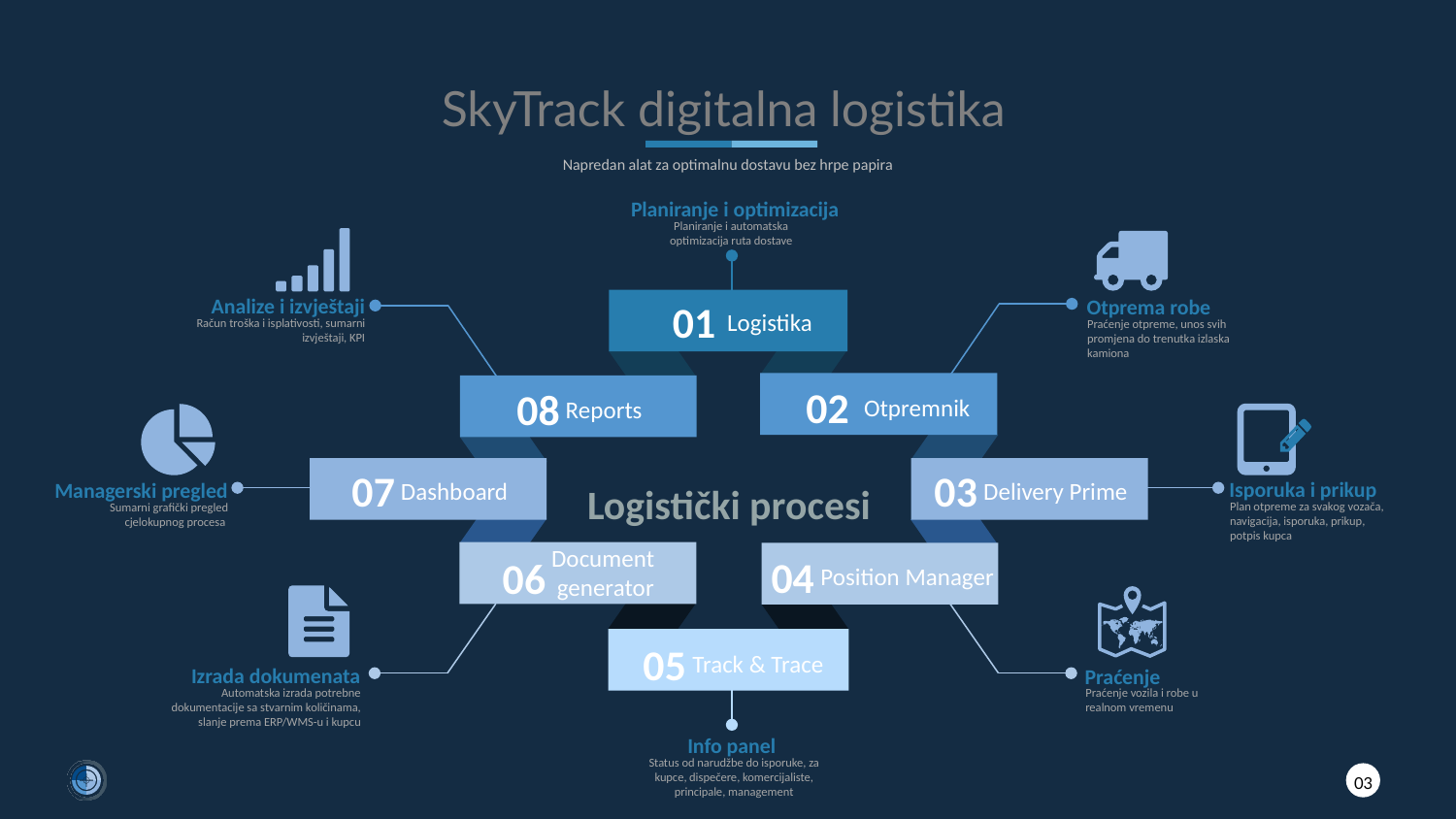

SkyTrack digitalna logistika

Napredan alat za optimalnu dostavu bez hrpe papira
Planiranje i optimizacija
Planiranje i automatska optimizacija ruta dostave

Analize i izvještaji
Račun troška i isplativosti, sumarni izvještaji, KPI
Otprema robe
Praćenje otpreme, unos svih promjena do trenutka izlaska kamiona

01
Logistika

02
Otpremnik
08
Reports

Logistički procesi

07
Dashboard
03
Delivery Prime
Isporuka i prikup
Plan otpreme za svakog vozača, navigacija, isporuka, prikup, potpis kupca
Managerski pregled
Sumarni grafički pregled cjelokupnog procesa

Document
 generator
06
04
Position Manager

05
Track & Trace
Izrada dokumenata
Automatska izrada potrebne dokumentacije sa stvarnim količinama, slanje prema ERP/WMS-u i kupcu
Praćenje
Praćenje vozila i robe u realnom vremenu
Info panel
Status od narudžbe do isporuke, za kupce, dispečere, komercijaliste, principale, management

03